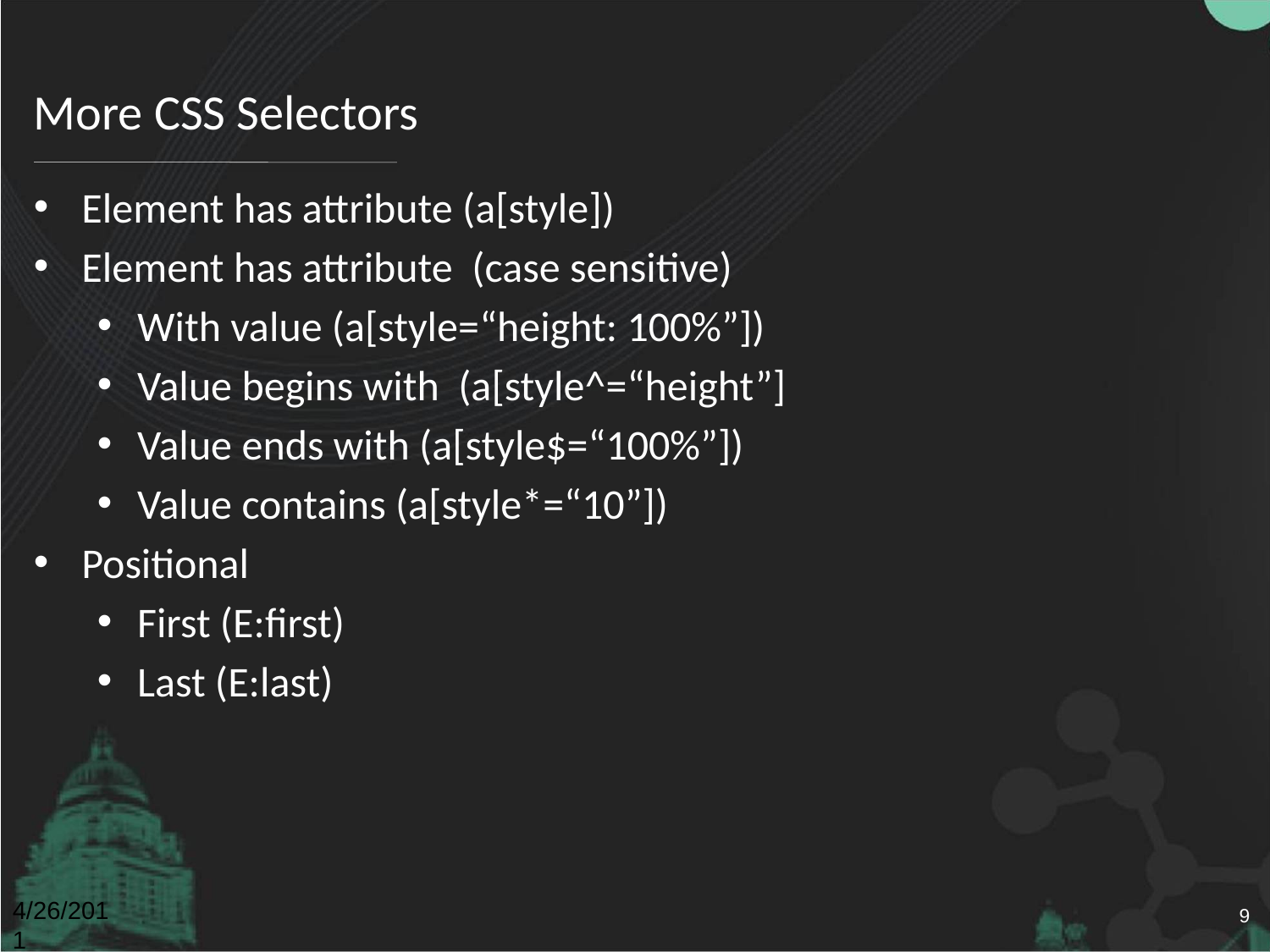

# More CSS Selectors
Element has attribute (a[style])
Element has attribute  (case sensitive)
With value (a[style=“height: 100%”])
Value begins with  (a[style^=“height”]
Value ends with (a[style$=“100%”])
Value contains (a[style*=“10”])
Positional
First (E:first)
Last (E:last)
4/26/2011
9